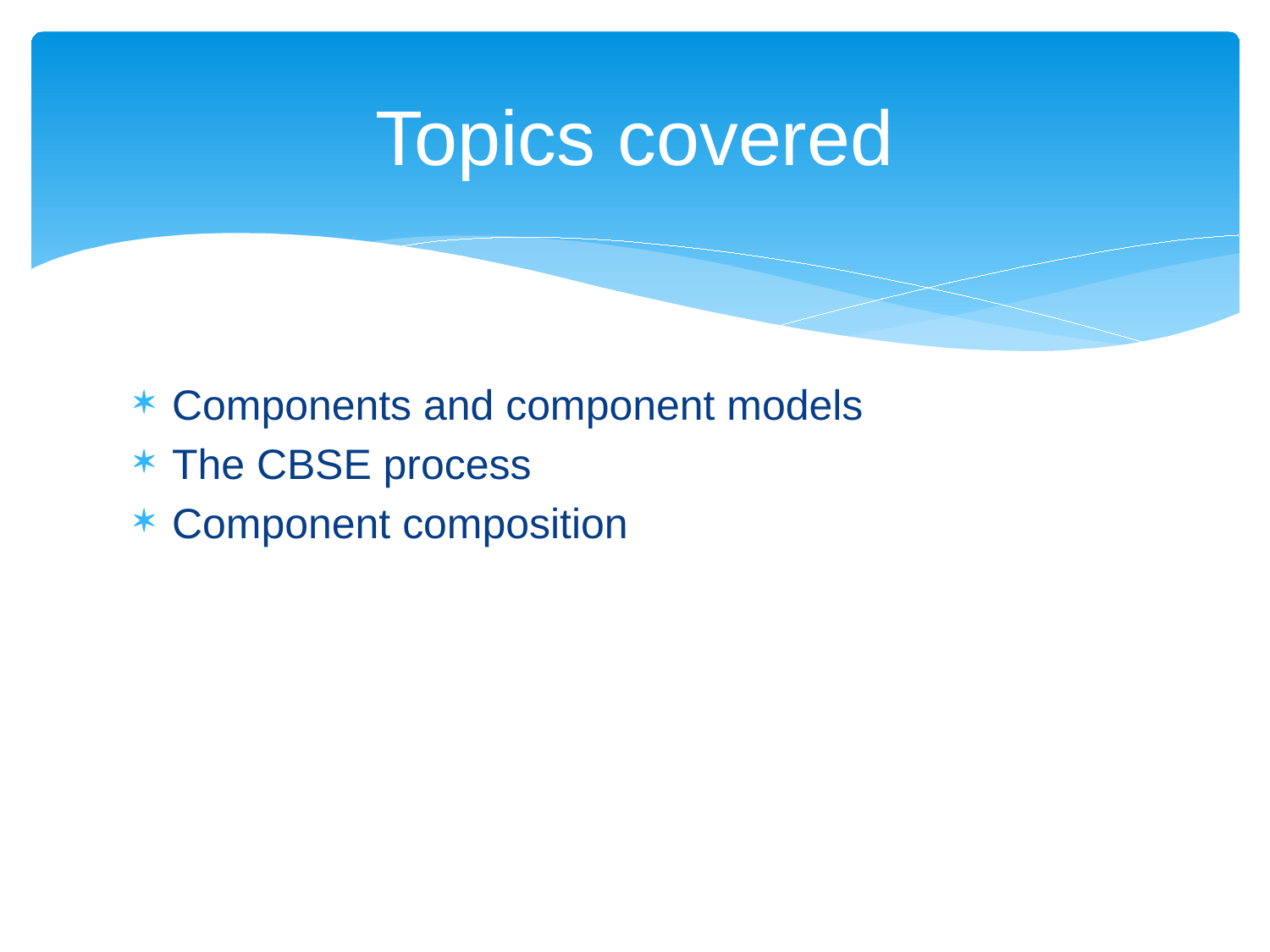

# Topics covered
Components and component models
The CBSE process
Component composition